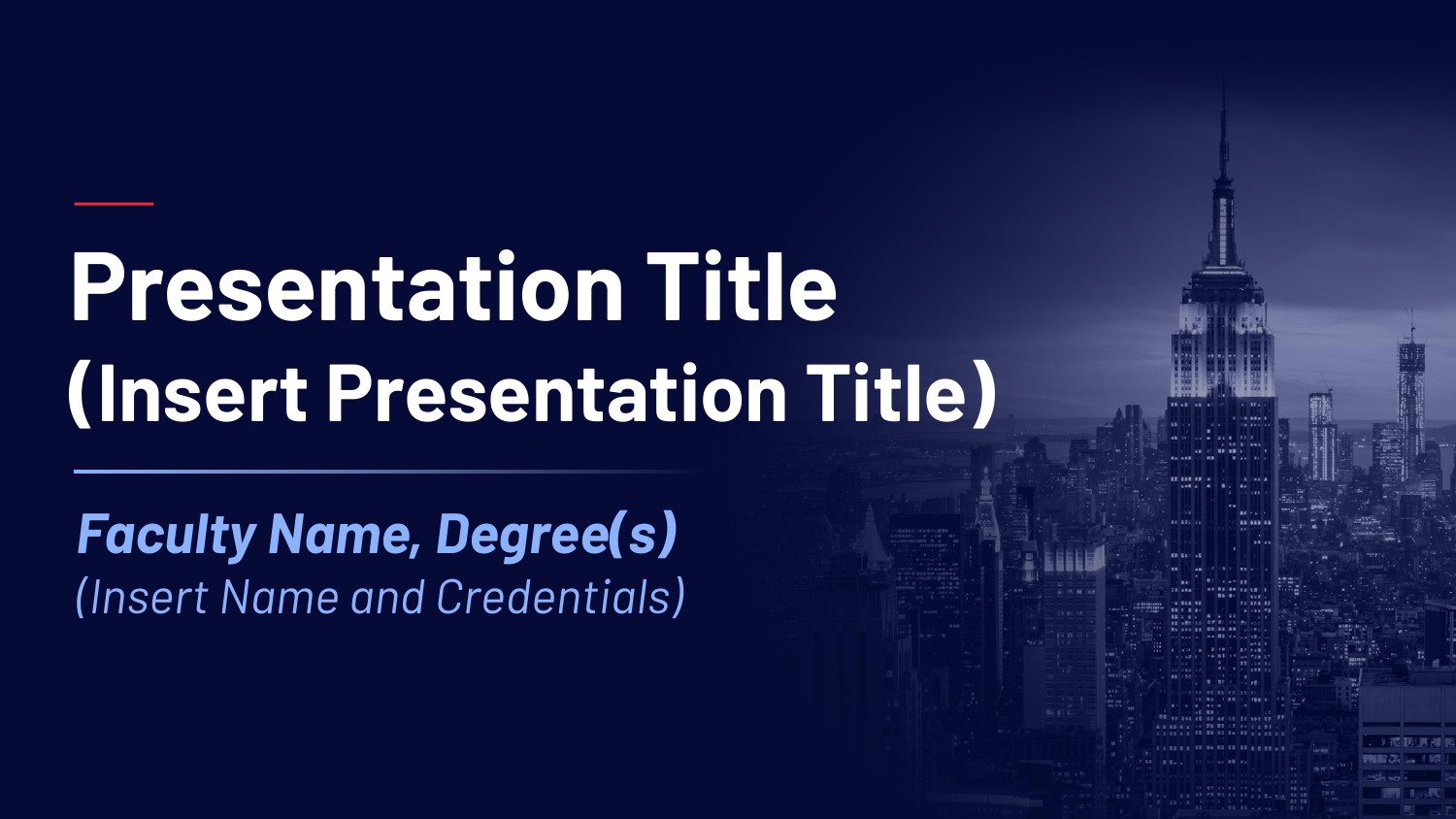

Presentation Title
(Insert Presentation Title)
Faculty Name, Degree(s)
(Insert Name and Credentials)